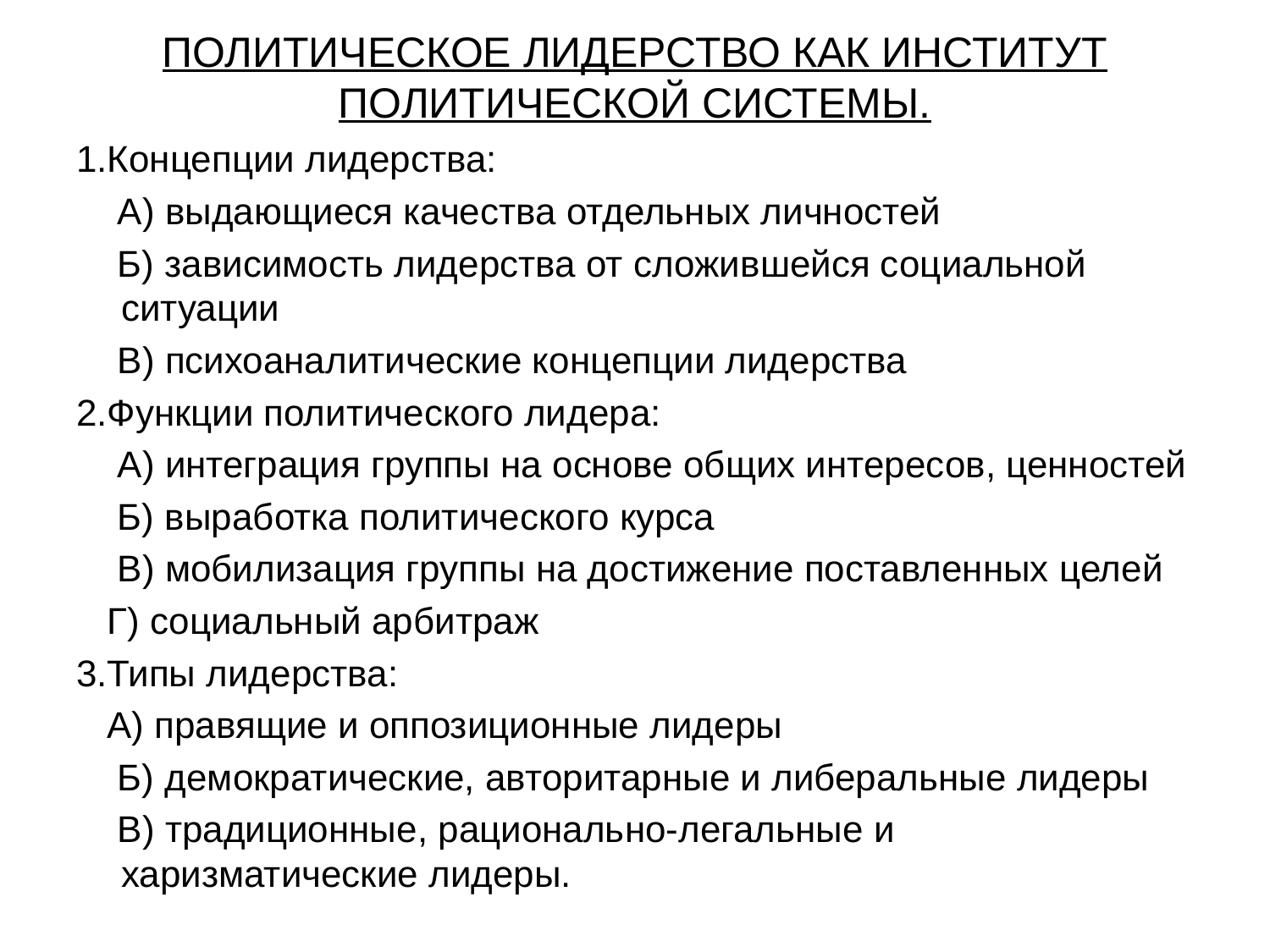

# ПОЛИТИЧЕСКОЕ ЛИДЕРСТВО КАК ИНСТИТУТ ПОЛИТИЧЕСКОЙ СИСТЕМЫ.
1.Концепции лидерства:
    А) выдающиеся качества отдельных личностей
    Б) зависимость лидерства от сложившейся социальной ситуации
    В) психоаналитические концепции лидерства
2.Функции политического лидера:
    А) интеграция группы на основе общих интересов, ценностей
    Б) выработка политического курса
    В) мобилизация группы на достижение поставленных целей
   Г) социальный арбитраж
3.Типы лидерства:
   А) правящие и оппозиционные лидеры
    Б) демократические, авторитарные и либеральные лидеры
    В) традиционные, рационально-легальные и харизматические лидеры.